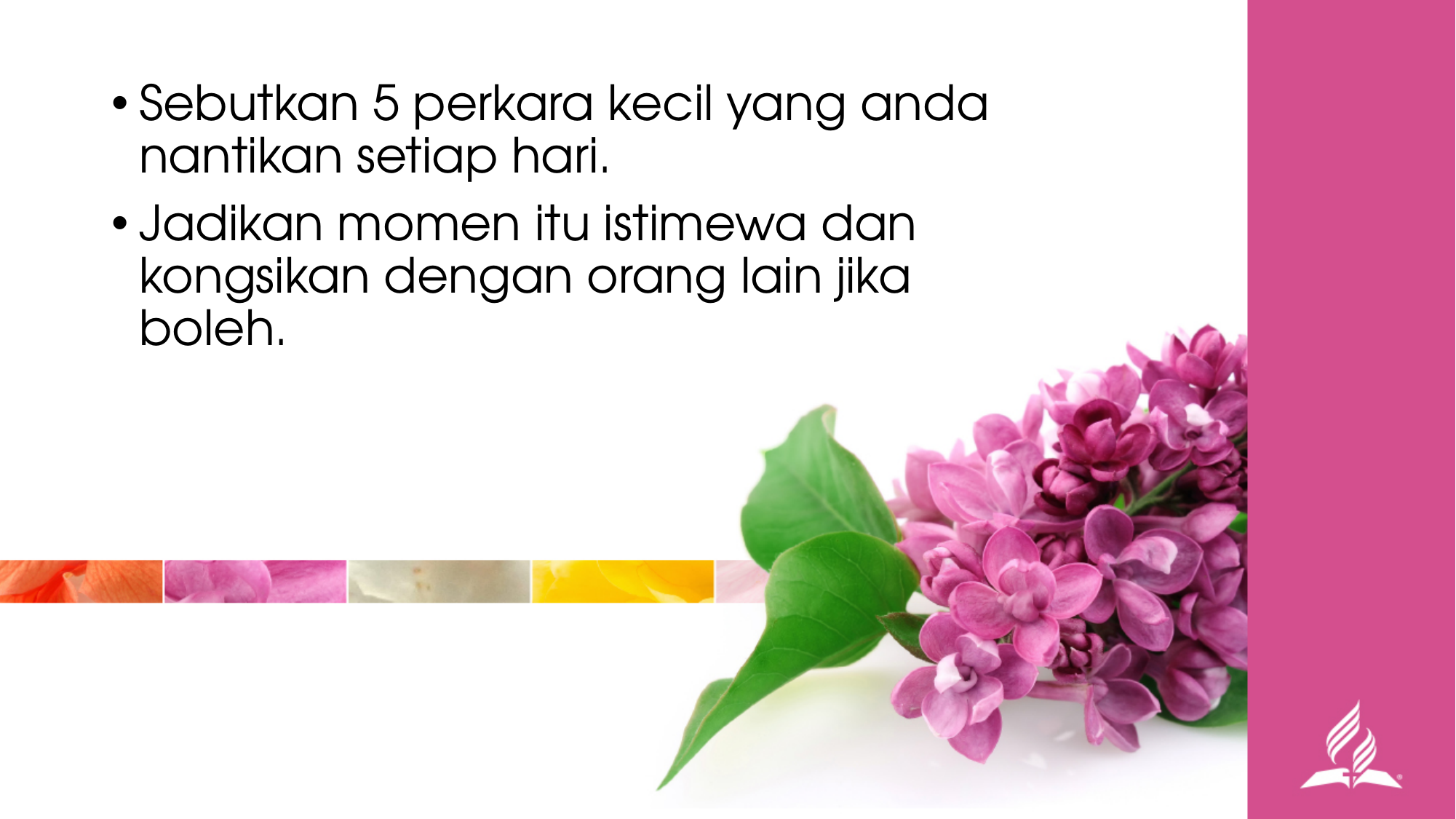

Sebutkan 5 perkara kecil yang anda nantikan setiap hari.
Jadikan momen itu istimewa dan kongsikan dengan orang lain jika boleh.